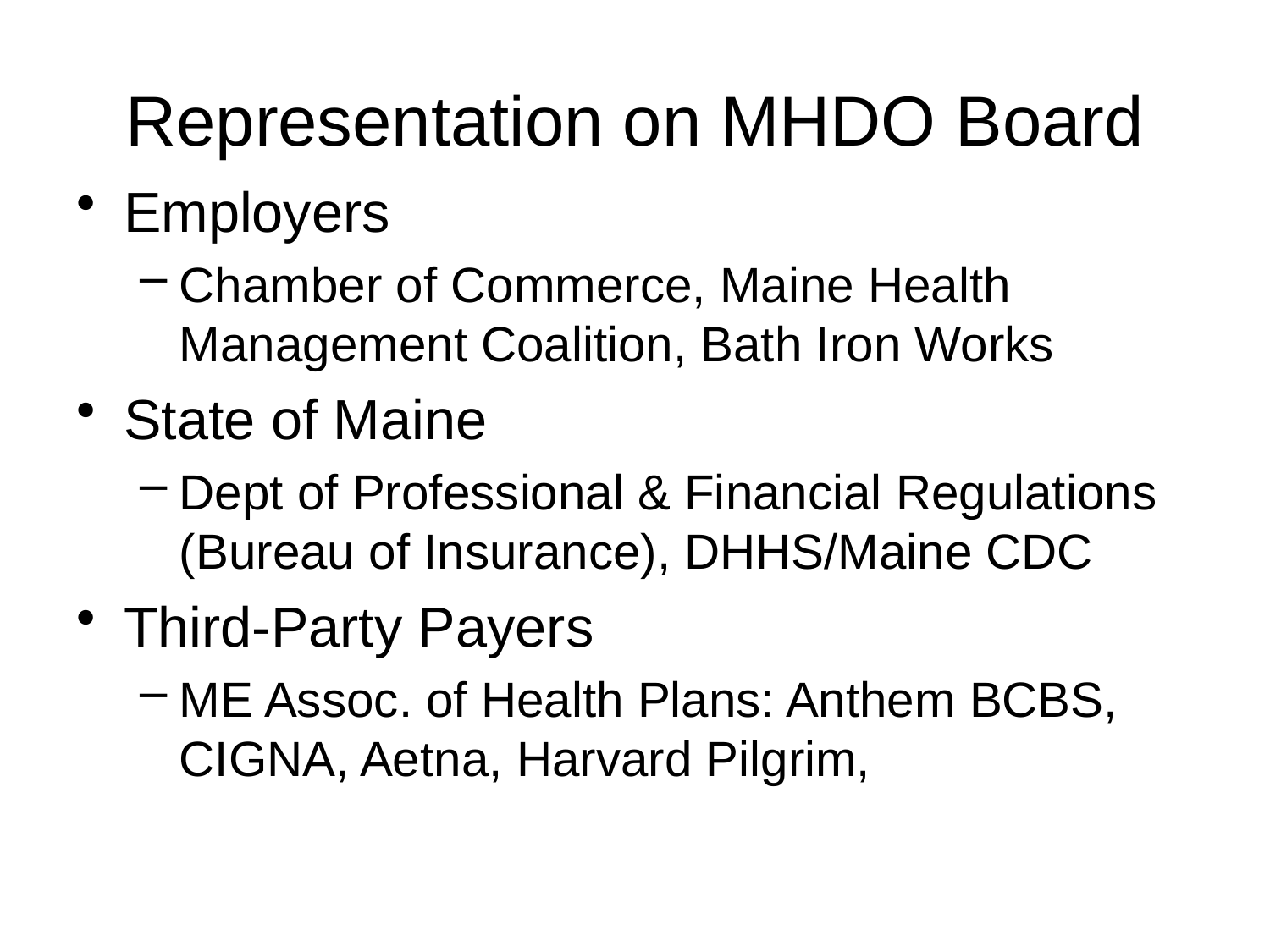

# Representation on MHDO Board
Employers
Chamber of Commerce, Maine Health Management Coalition, Bath Iron Works
State of Maine
Dept of Professional & Financial Regulations (Bureau of Insurance), DHHS/Maine CDC
Third-Party Payers
ME Assoc. of Health Plans: Anthem BCBS, CIGNA, Aetna, Harvard Pilgrim,